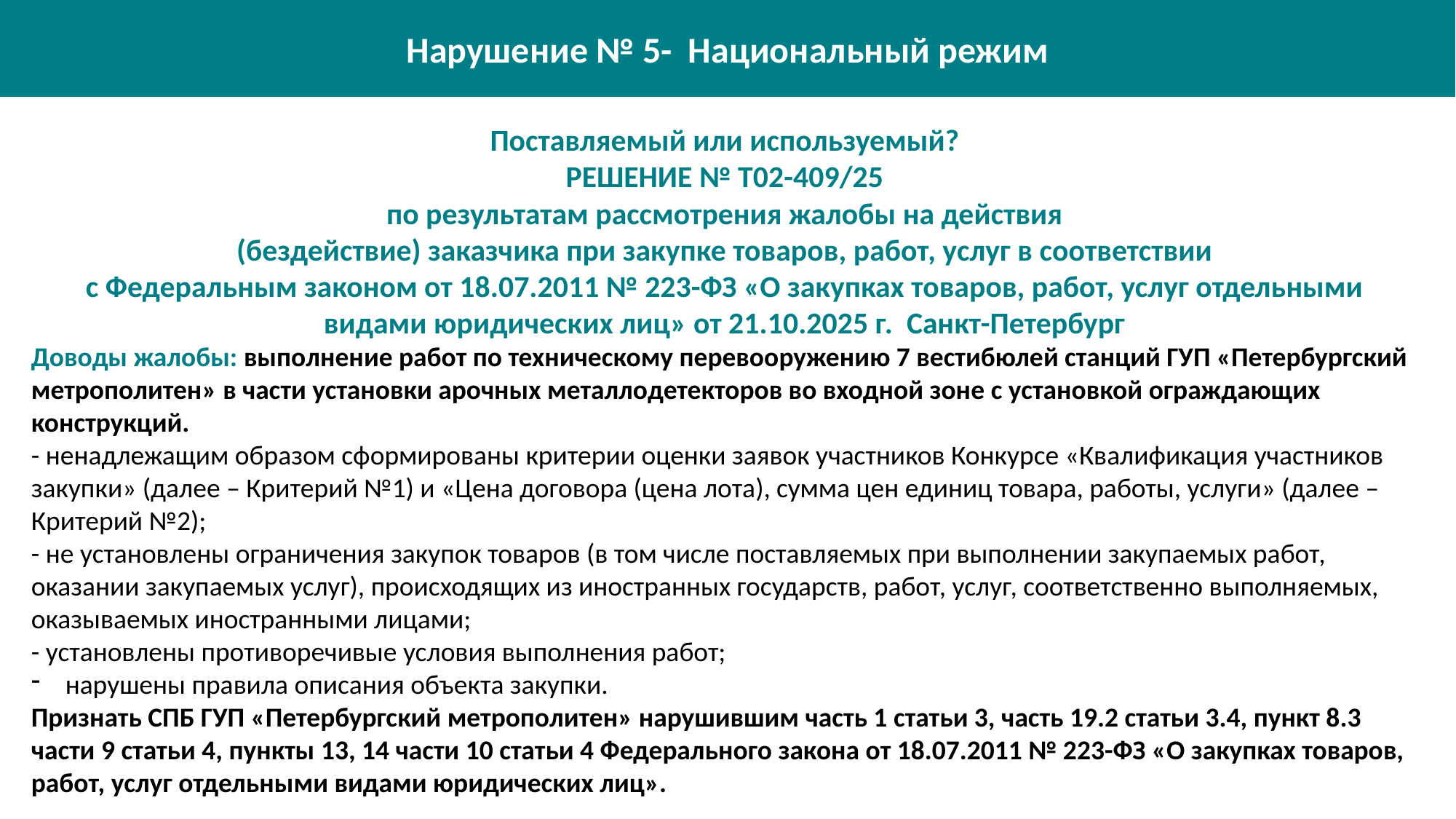

Нарушение № 5-  Национальный режим

Поставляемый или используемый?
РЕШЕНИЕ № Т02-409/25
по результатам рассмотрения жалобы на действия
(бездействие) заказчика при закупке товаров, работ, услуг в соответствии
с Федеральным законом от 18.07.2011 № 223-ФЗ «О закупках товаров, работ, услуг отдельными видами юридических лиц» от 21.10.2025 г.  Санкт-Петербург
Доводы жалобы: выполнение работ по техническому перевооружению 7 вестибюлей станций ГУП «Петербургский метрополитен» в части установки арочных металлодетекторов во входной зоне с установкой ограждающих конструкций.
- ненадлежащим образом сформированы критерии оценки заявок участников Конкурсе «Квалификация участников закупки» (далее – Критерий №1) и «Цена договора (цена лота), сумма цен единиц товара, работы, услуги» (далее – Критерий №2);
- не установлены ограничения закупок товаров (в том числе поставляемых при выполнении закупаемых работ, оказании закупаемых услуг), происходящих из иностранных государств, работ, услуг, соответственно выполняемых, оказываемых иностранными лицами;
- установлены противоречивые условия выполнения работ;
нарушены правила описания объекта закупки.
Признать СПБ ГУП «Петербургский метрополитен» нарушившим часть 1 статьи 3, часть 19.2 статьи 3.4, пункт 8.3 части 9 статьи 4, пункты 13, 14 части 10 статьи 4 Федерального закона от 18.07.2011 № 223-ФЗ «О закупках товаров, работ, услуг отдельными видами юридических лиц».